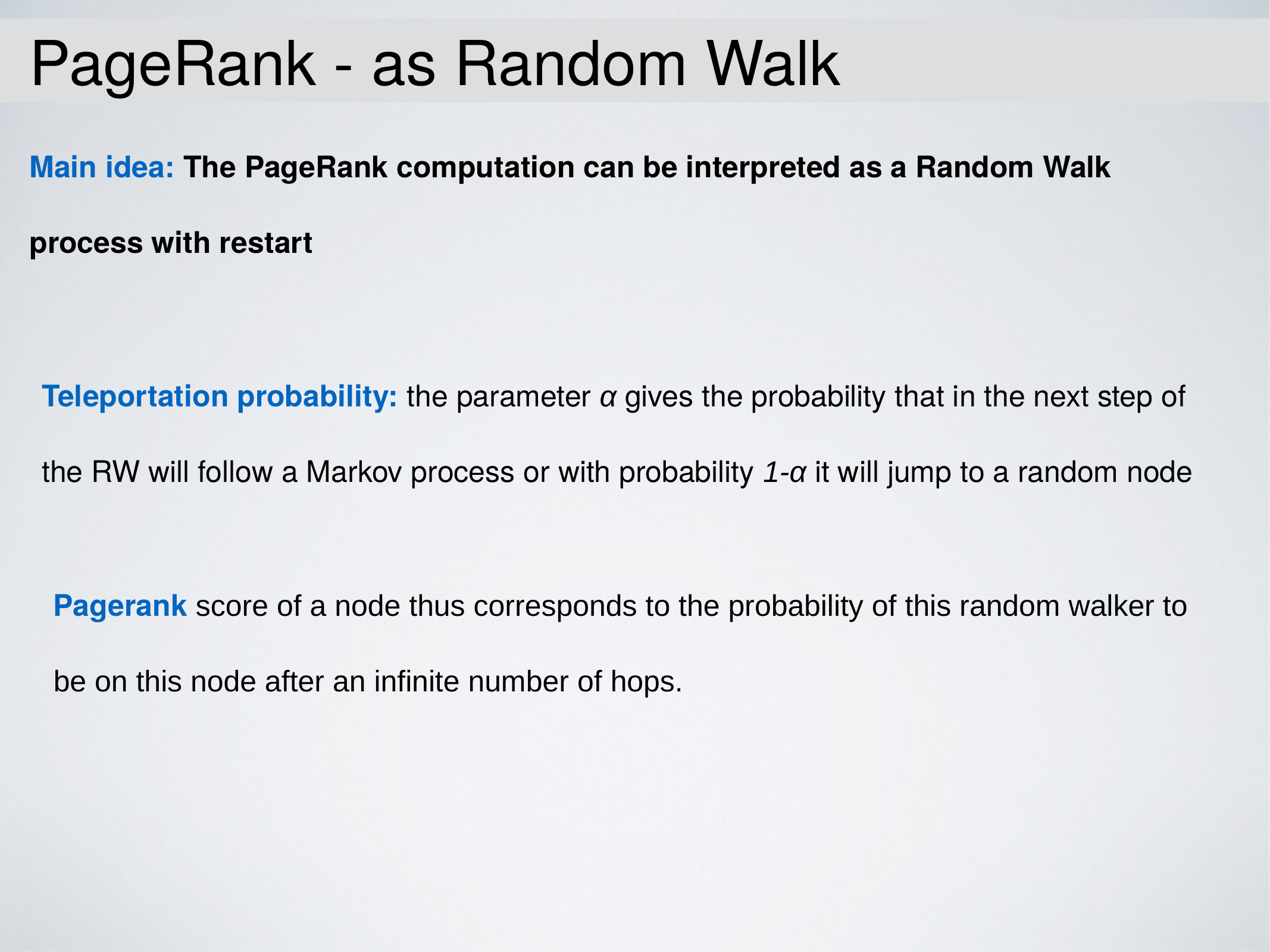

# PageRank - as Random Walk
Main idea: The PageRank computation can be interpreted as a Random Walk process with restart
Teleportation probability: the parameter α gives the probability that in the next step of the RW will follow a Markov process or with probability 1-α it will jump to a random node
Pagerank score of a node thus corresponds to the probability of this random walker to be on this node after an infinite number of hops.
71